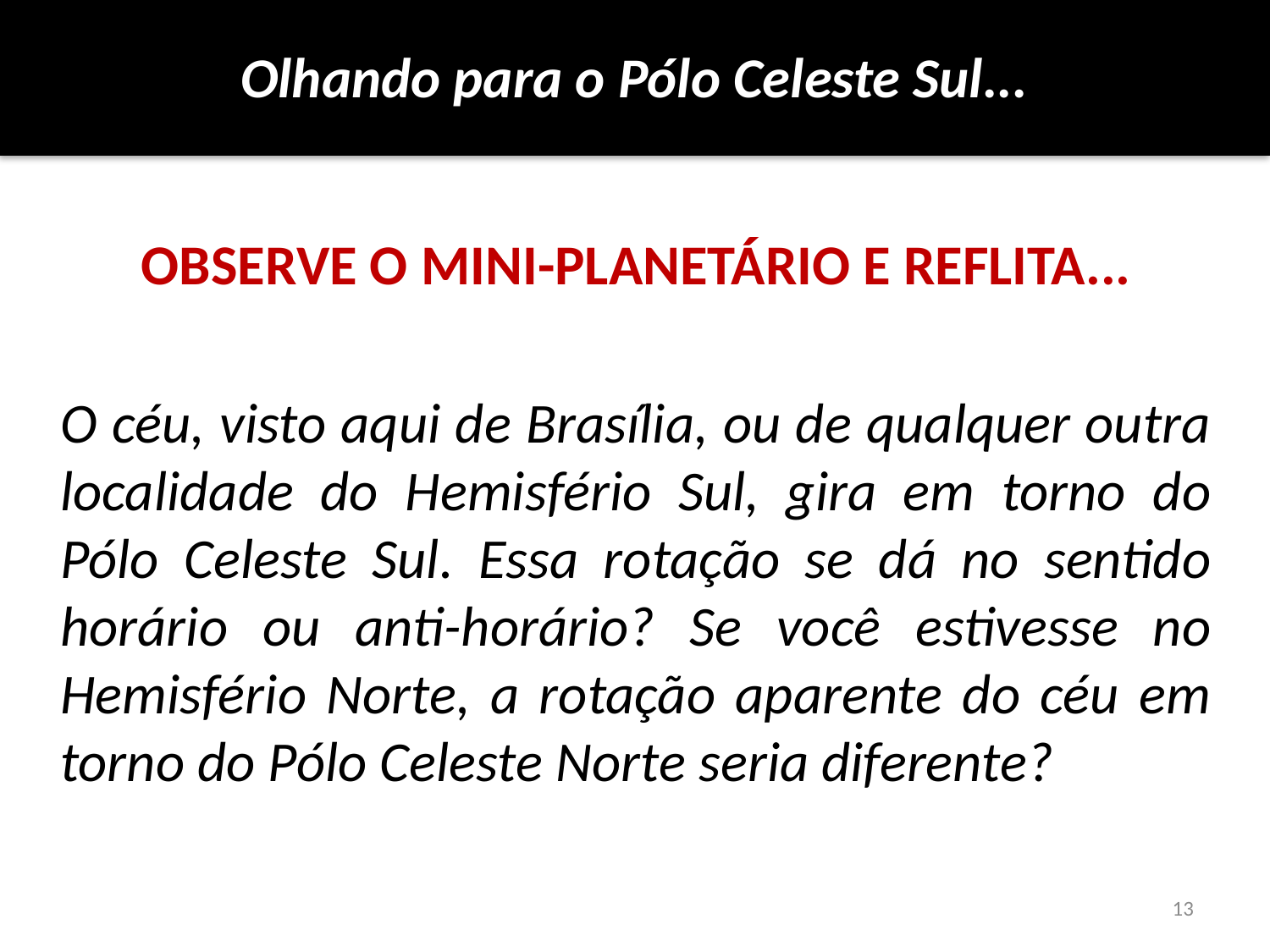

# Olhando para o Pólo Celeste Sul...
	Observe o mini-planetário e reflita...

	O céu, visto aqui de Brasília, ou de qualquer outra localidade do Hemisfério Sul, gira em torno do Pólo Celeste Sul. Essa rotação se dá no sentido horário ou anti-horário? Se você estivesse no Hemisfério Norte, a rotação aparente do céu em torno do Pólo Celeste Norte seria diferente?
13